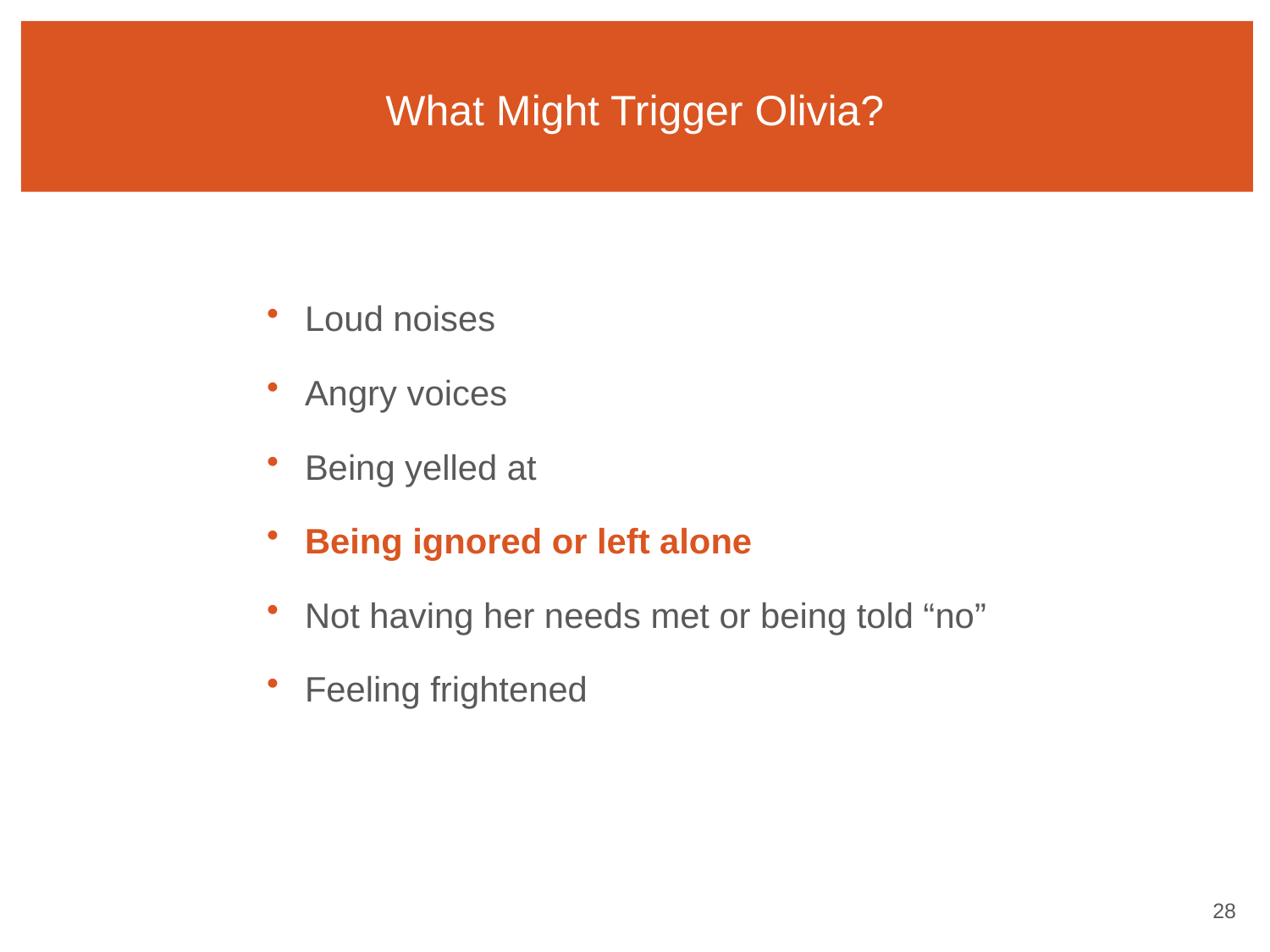

# What Might Trigger Olivia?
Loud noises
Angry voices
Being yelled at
Being ignored or left alone
Not having her needs met or being told “no”
Feeling frightened
28